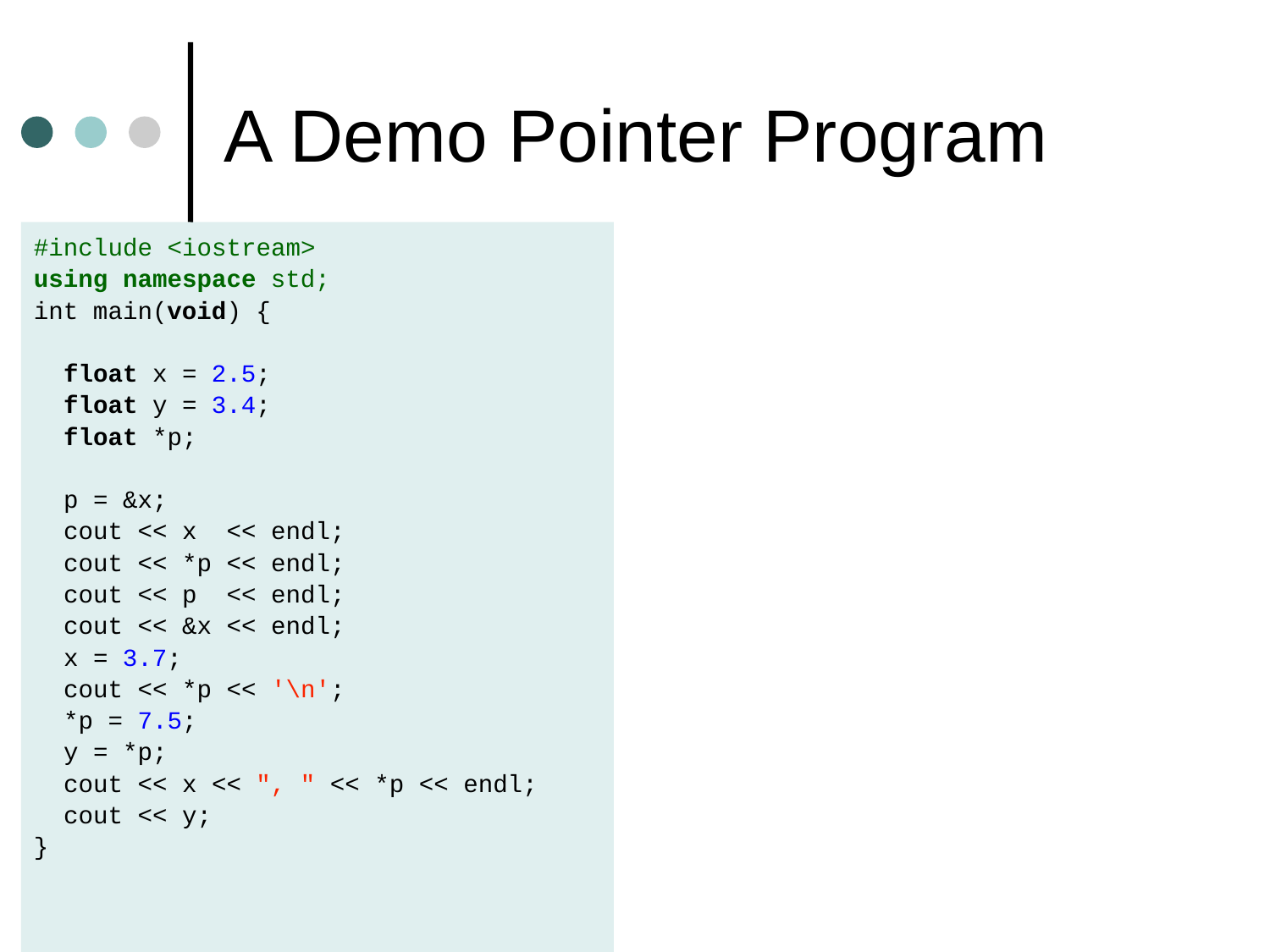

# A Demo Pointer Program
#include <iostream>
using namespace std;
int main(void) {

  float x = 2.5;
  float y = 3.4;
  float *p;

  p = &x;
  cout << x  << endl;
  cout << *p << endl;
  cout << p  << endl;
  cout << &x << endl;
  x = 3.7;
  cout << *p << '\n';
  *p = 7.5;
  y = *p;
  cout << x << ", " << *p << endl;
  cout << y;
}